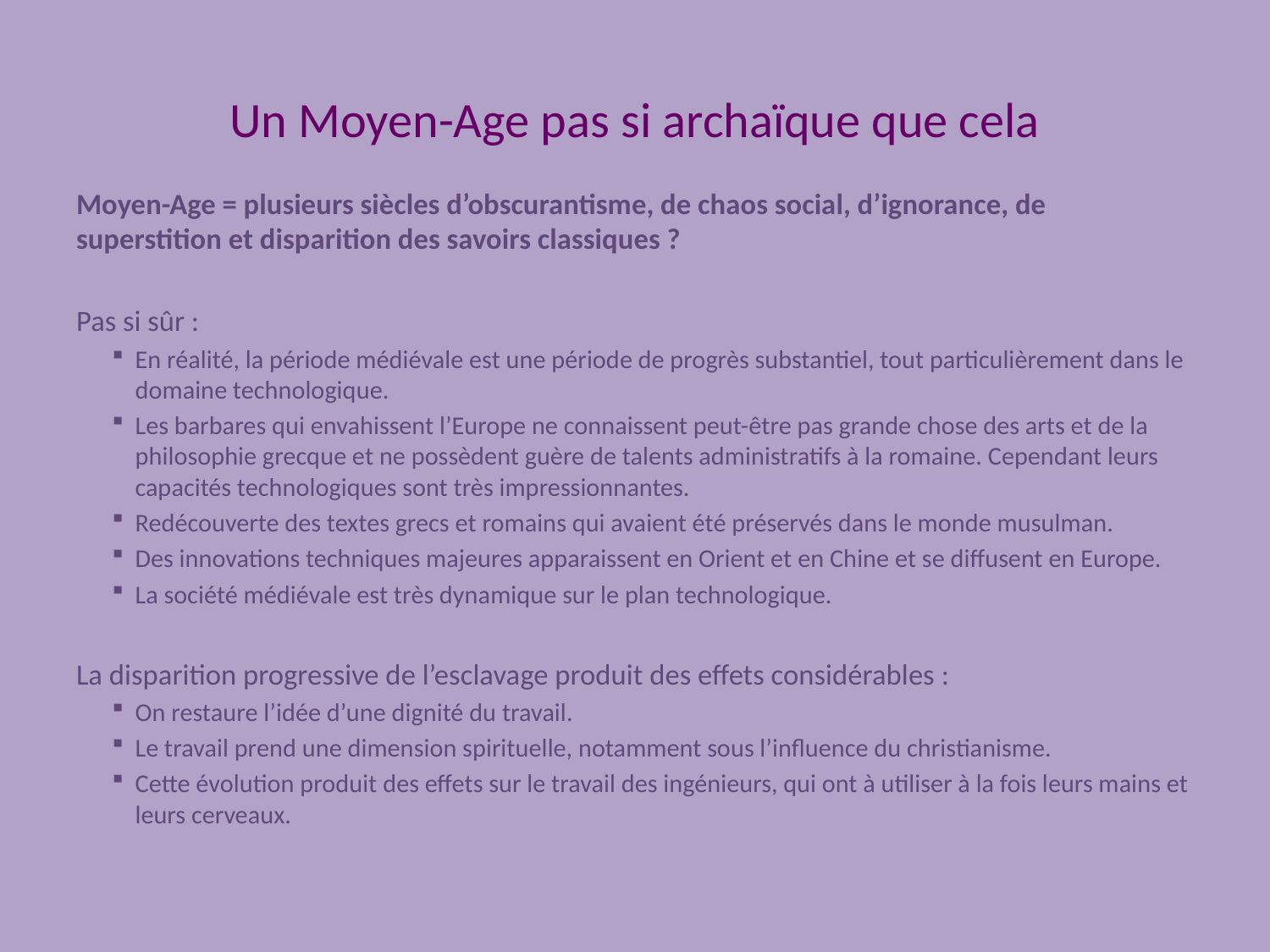

# Un Moyen-Age pas si archaïque que cela
Moyen-Age = plusieurs siècles d’obscurantisme, de chaos social, d’ignorance, de superstition et disparition des savoirs classiques ?

Pas si sûr :
En réalité, la période médiévale est une période de progrès substantiel, tout particulièrement dans le domaine technologique.
Les barbares qui envahissent l’Europe ne connaissent peut-être pas grande chose des arts et de la philosophie grecque et ne possèdent guère de talents administratifs à la romaine. Cependant leurs capacités technologiques sont très impressionnantes.
Redécouverte des textes grecs et romains qui avaient été préservés dans le monde musulman.
Des innovations techniques majeures apparaissent en Orient et en Chine et se diffusent en Europe.
La société médiévale est très dynamique sur le plan technologique.

La disparition progressive de l’esclavage produit des effets considérables :
On restaure l’idée d’une dignité du travail.
Le travail prend une dimension spirituelle, notamment sous l’influence du christianisme.
Cette évolution produit des effets sur le travail des ingénieurs, qui ont à utiliser à la fois leurs mains et leurs cerveaux.